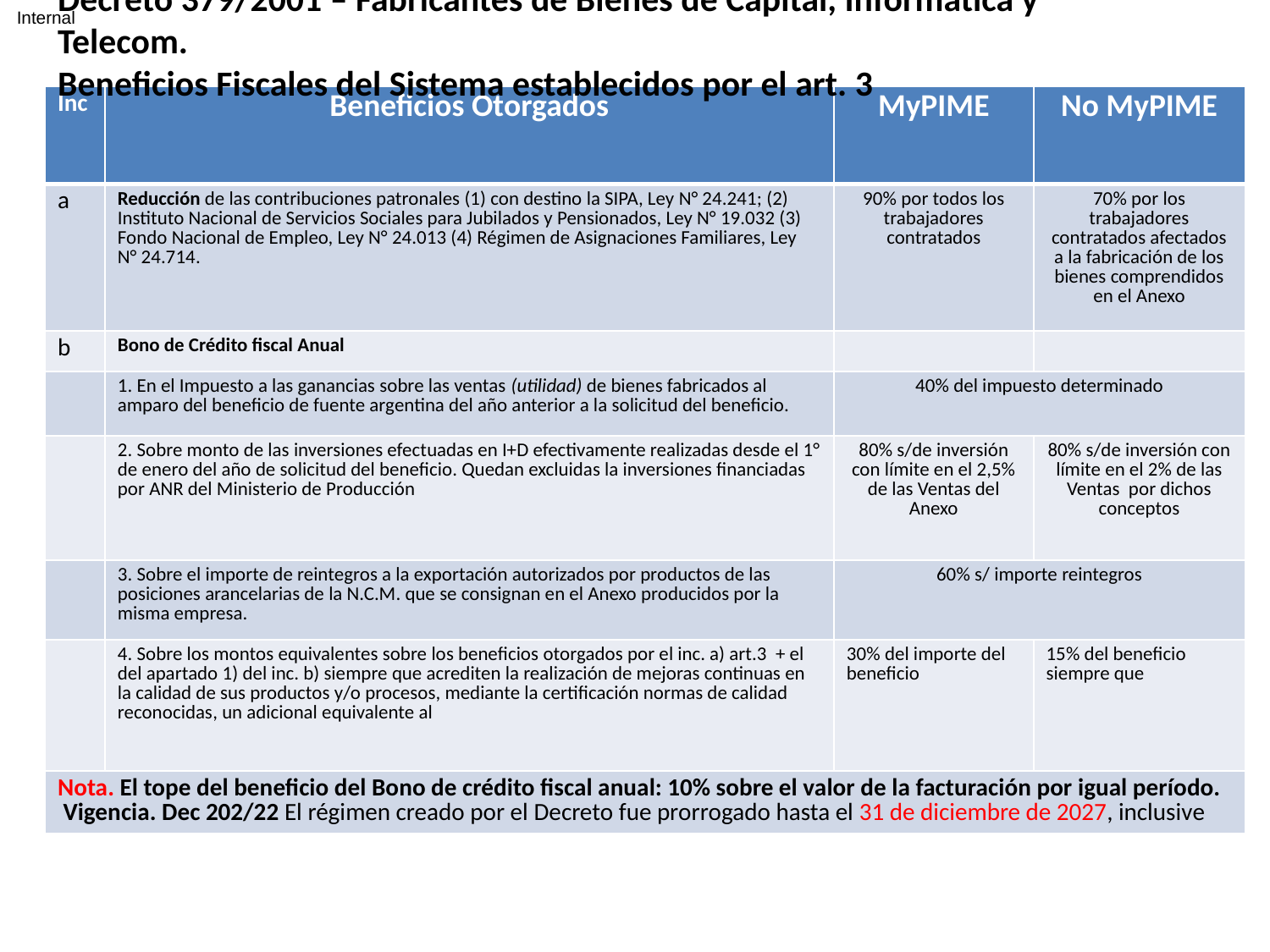

Decreto 379/2001 – Fabricantes de Bienes de Capital, Informática y Telecom.
Beneficios Fiscales del Sistema establecidos por el art. 3
| Inc | Beneficios Otorgados | MyPIME | No MyPIME |
| --- | --- | --- | --- |
| a | Reducción de las contribuciones patronales (1) con destino la SIPA, Ley N° 24.241; (2) Instituto Nacional de Servicios Sociales para Jubilados y Pensionados, Ley N° 19.032 (3) Fondo Nacional de Empleo, Ley N° 24.013 (4) Régimen de Asignaciones Familiares, Ley N° 24.714. | 90% por todos los trabajadores contratados | 70% por los trabajadores contratados afectados a la fabricación de los bienes comprendidos en el Anexo |
| b | Bono de Crédito fiscal Anual |  |  |
|  | 1. En el Impuesto a las ganancias sobre las ventas (utilidad) de bienes fabricados al amparo del beneficio de fuente argentina del año anterior a la solicitud del beneficio. | 40% del impuesto determinado |  |
|  | 2. Sobre monto de las inversiones efectuadas en I+D efectivamente realizadas desde el 1° de enero del año de solicitud del beneficio. Quedan excluidas la inversiones financiadas por ANR del Ministerio de Producción | 80% s/de inversión con límite en el 2,5% de las Ventas del Anexo | 80% s/de inversión con límite en el 2% de las Ventas por dichos conceptos |
|  | 3. Sobre el importe de reintegros a la exportación autorizados por productos de las posiciones arancelarias de la N.C.M. que se consignan en el Anexo producidos por la misma empresa. | 60% s/ importe reintegros |  |
|  | 4. Sobre los montos equivalentes sobre los beneficios otorgados por el inc. a) art.3 + el del apartado 1) del inc. b) siempre que acrediten la realización de mejoras continuas en la calidad de sus productos y/o procesos, mediante la certificación normas de calidad reconocidas, un adicional equivalente al | 30% del importe del beneficio | 15% del beneficio siempre que |
| Nota. El tope del beneficio del Bono de crédito fiscal anual: 10% sobre el valor de la facturación por igual período. Vigencia. Dec 202/22 El régimen creado por el Decreto fue prorrogado hasta el 31 de diciembre de 2027, inclusive |  |  |  |